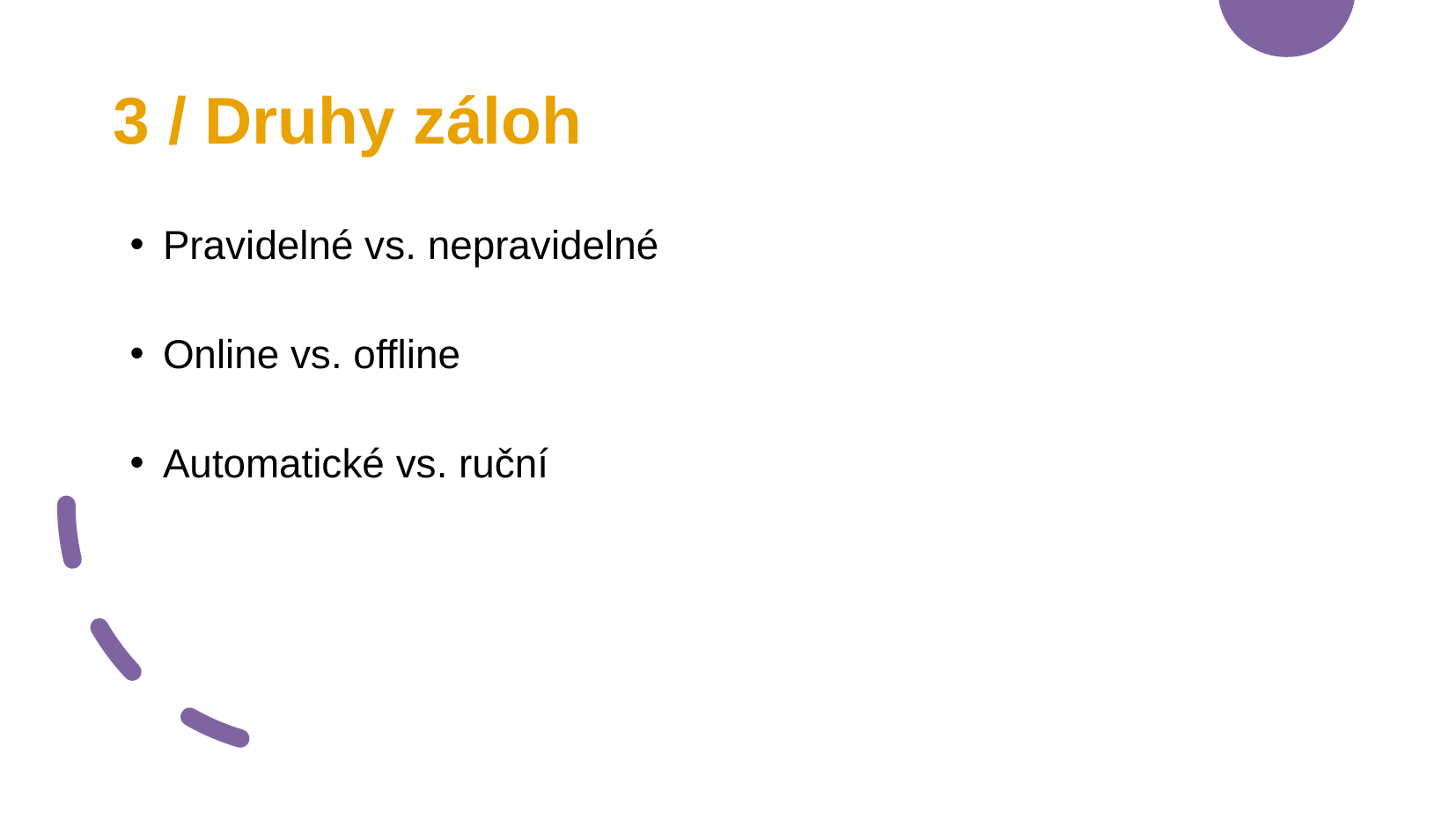

3 / Druhy záloh
Pravidelné vs. nepravidelné

Online vs. offline

Automatické vs. ruční